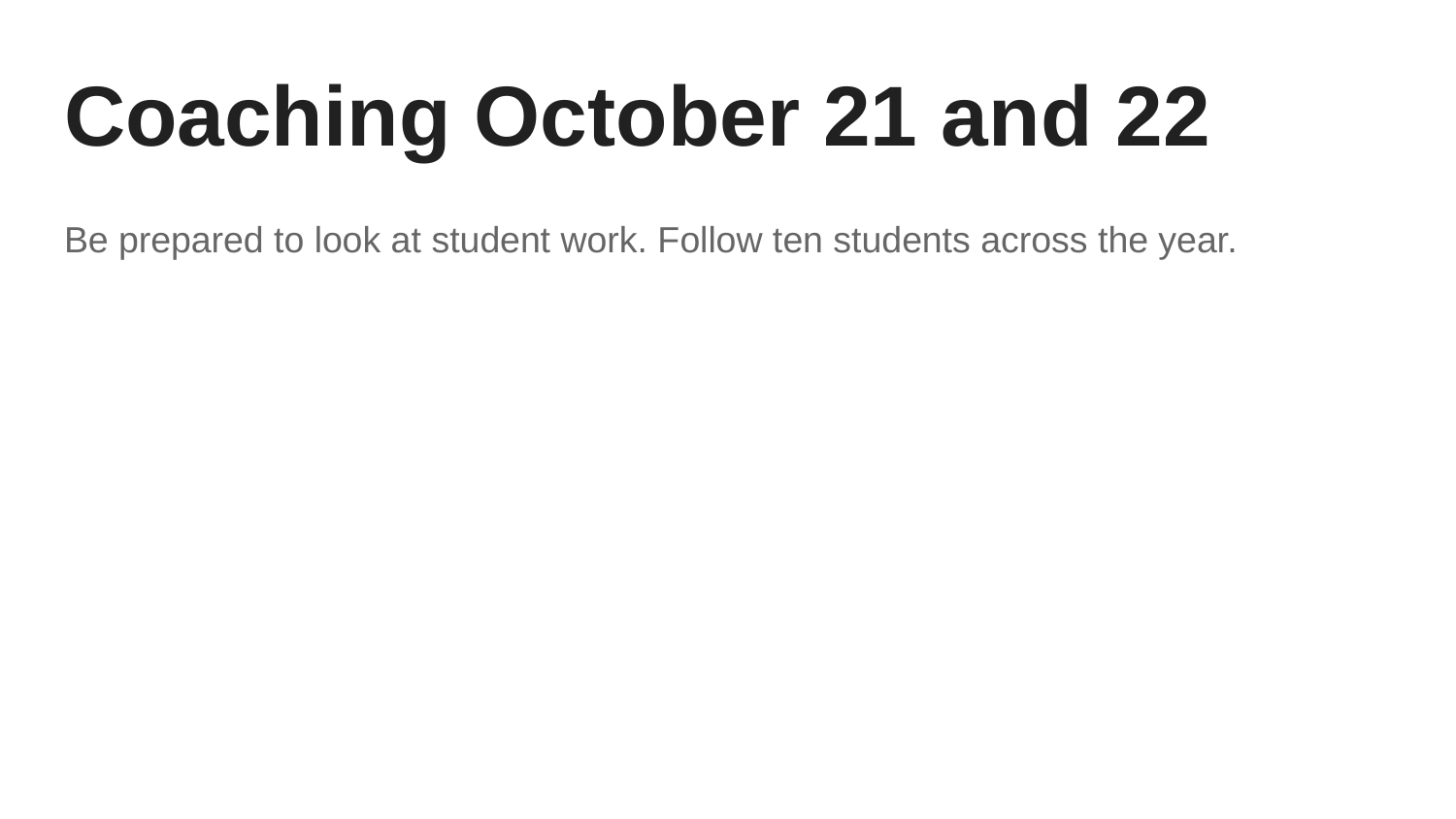

# Coaching October 21 and 22
Be prepared to look at student work. Follow ten students across the year.